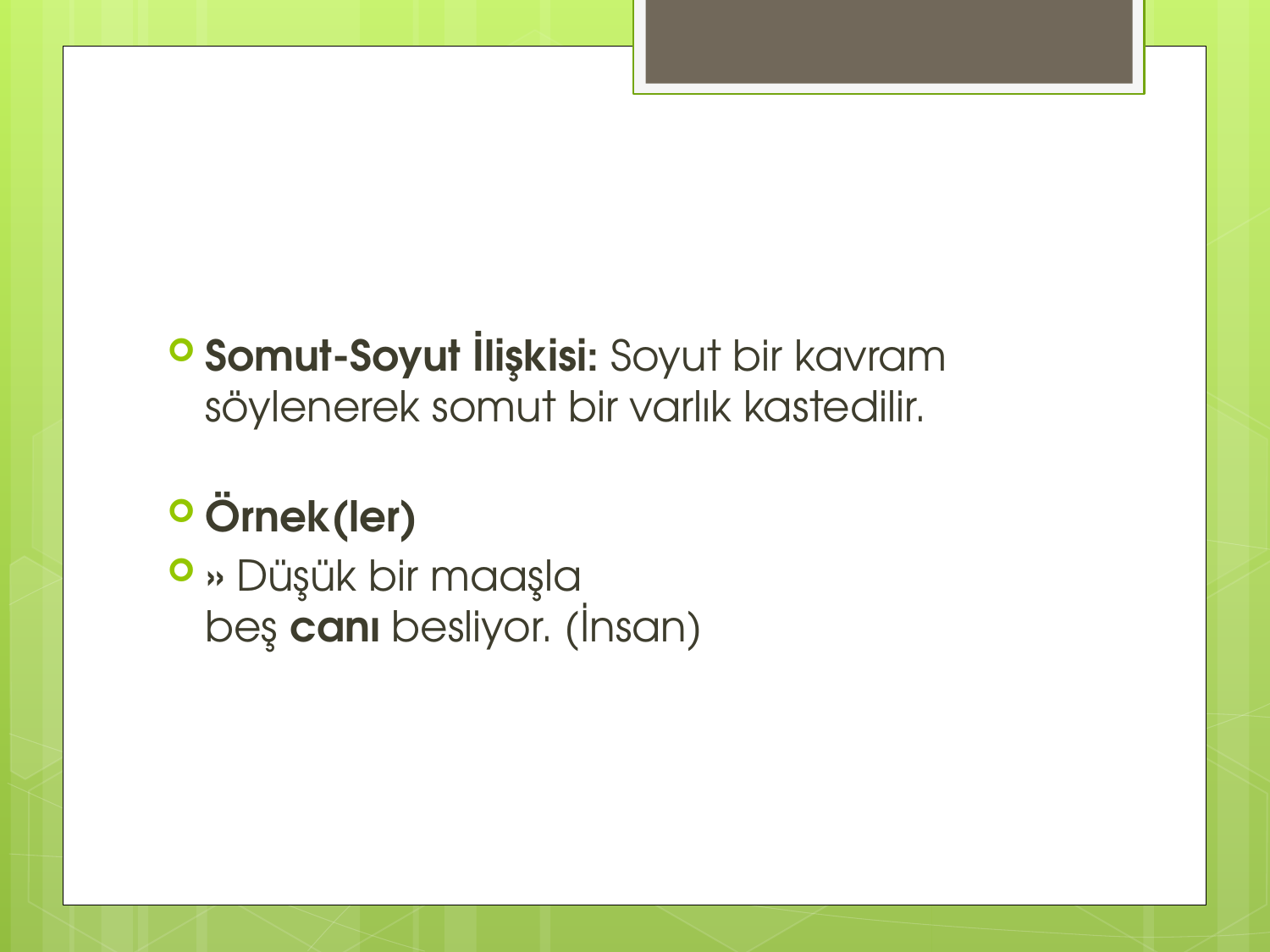

#
Somut-Soyut İlişkisi: Soyut bir kavram söylenerek somut bir varlık kastedilir.
Örnek(ler)
» Düşük bir maaşla beş canı besliyor. (İnsan)